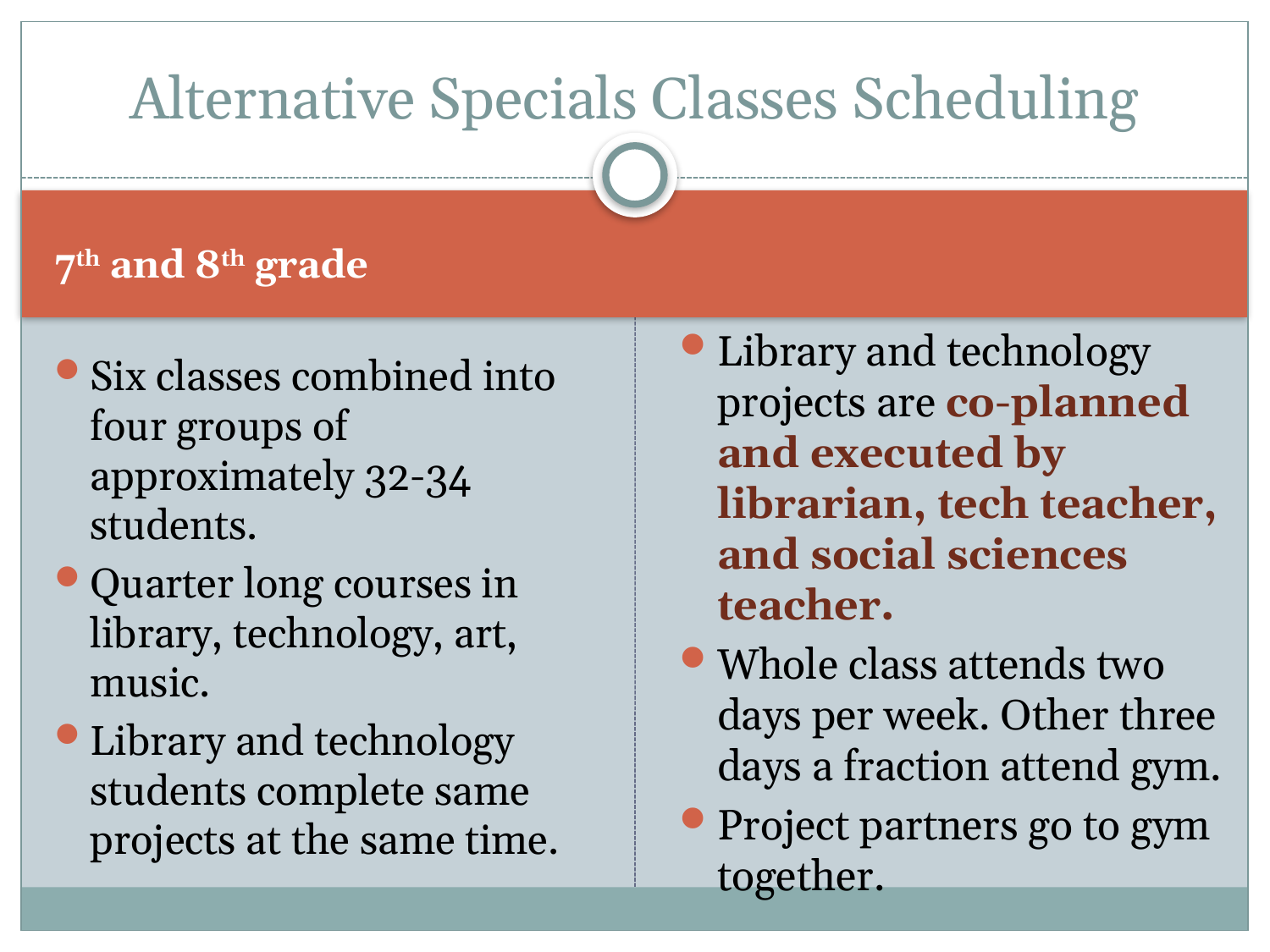

# Alternative Specials Classes Scheduling
7th and 8th grade

Library and technology projects are co-planned and executed by librarian, tech teacher, and social sciences teacher.
Whole class attends two days per week. Other three days a fraction attend gym.
Project partners go to gym together.
Six classes combined into four groups of approximately 32-34 students.
Quarter long courses in library, technology, art, music.
Library and technology students complete same projects at the same time.